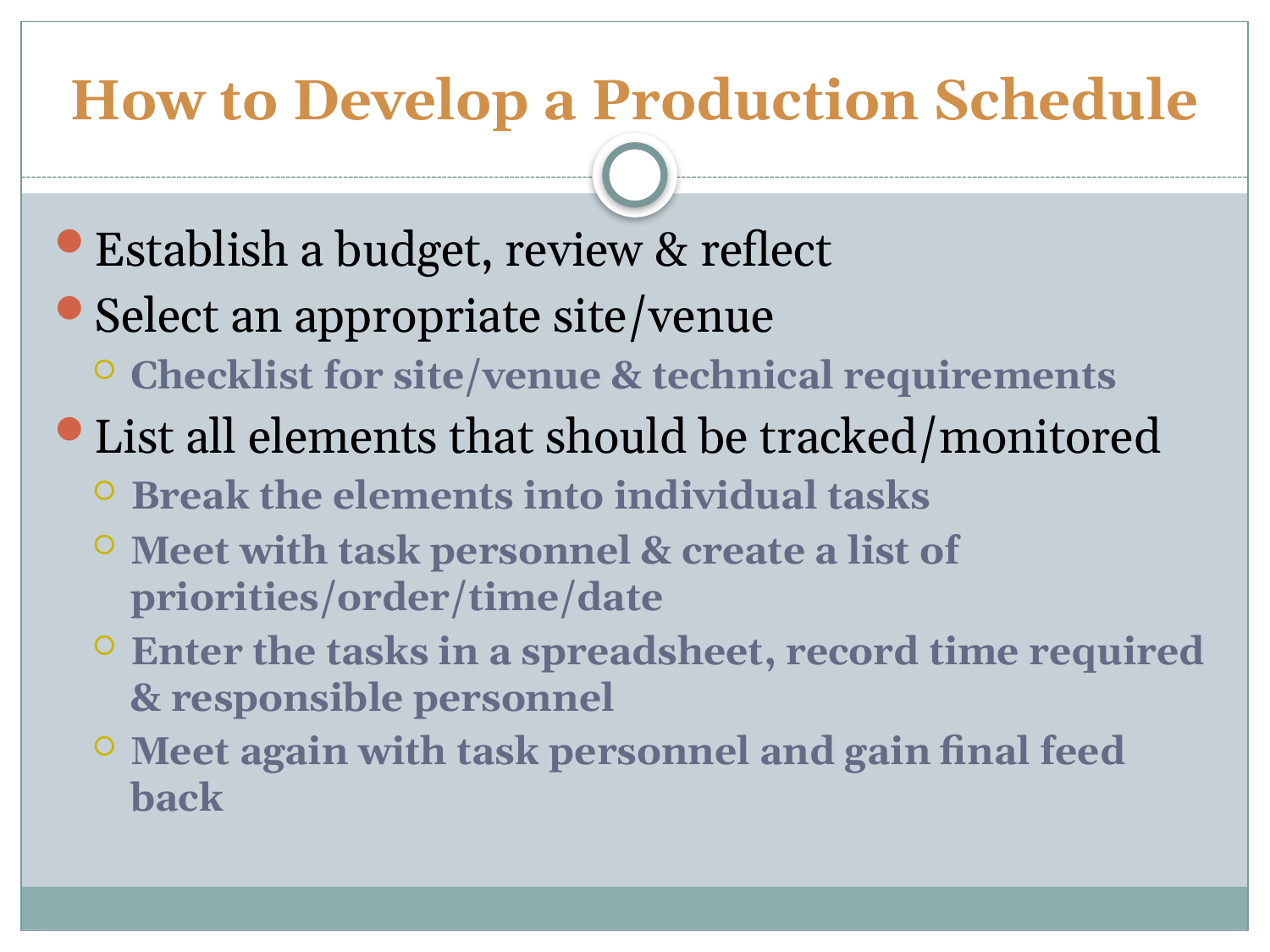

# How to Develop a Production Schedule
Establish a budget, review & reflect
Select an appropriate site/venue
Checklist for site/venue & technical requirements
List all elements that should be tracked/monitored
Break the elements into individual tasks
Meet with task personnel & create a list of priorities/order/time/date
Enter the tasks in a spreadsheet, record time required & responsible personnel
Meet again with task personnel and gain final feed back